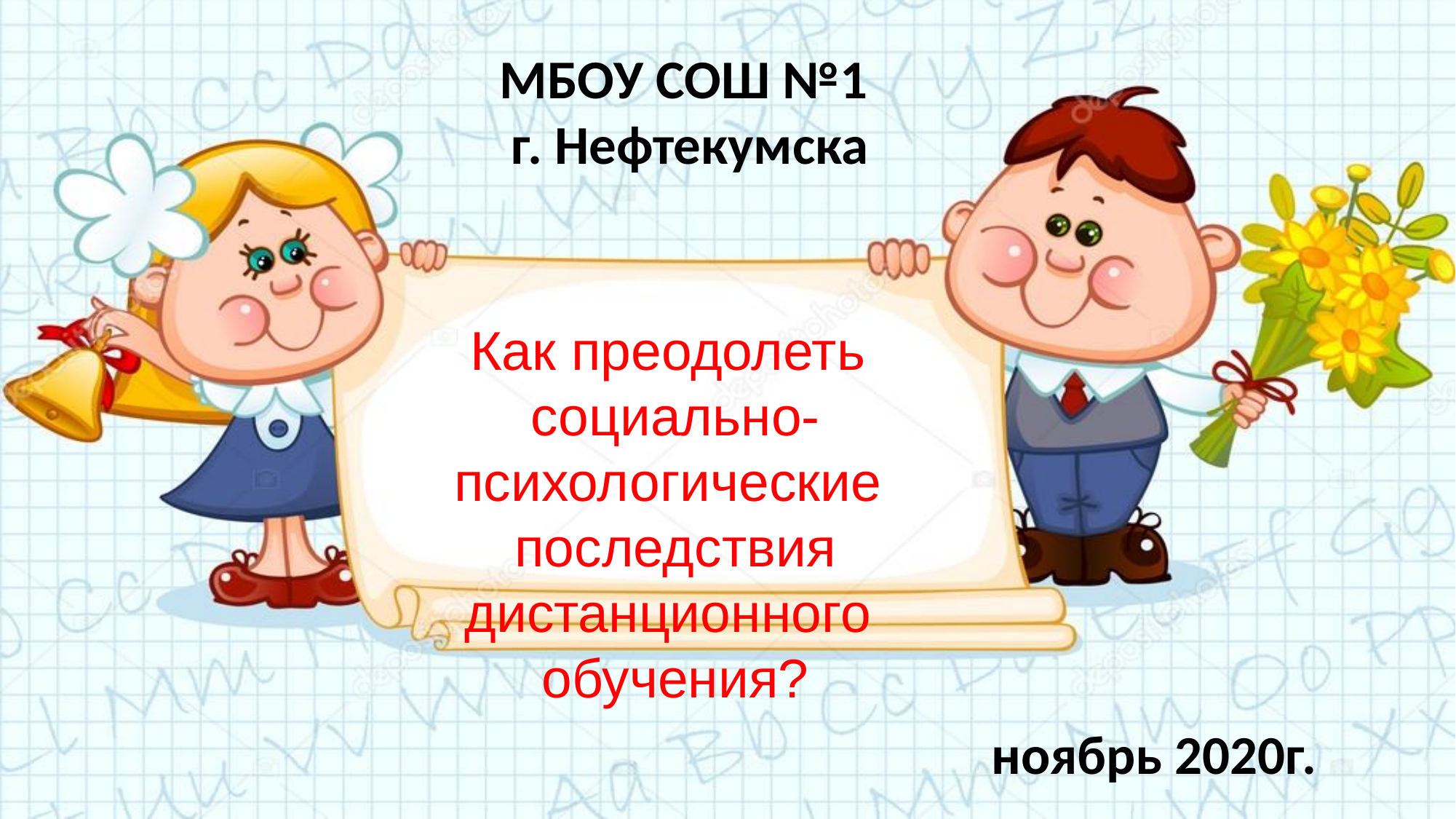

МБОУ СОШ №1
г. Нефтекумска
Как преодолеть
социально-психологические
последствия дистанционного
обучения?
ноябрь 2020г.